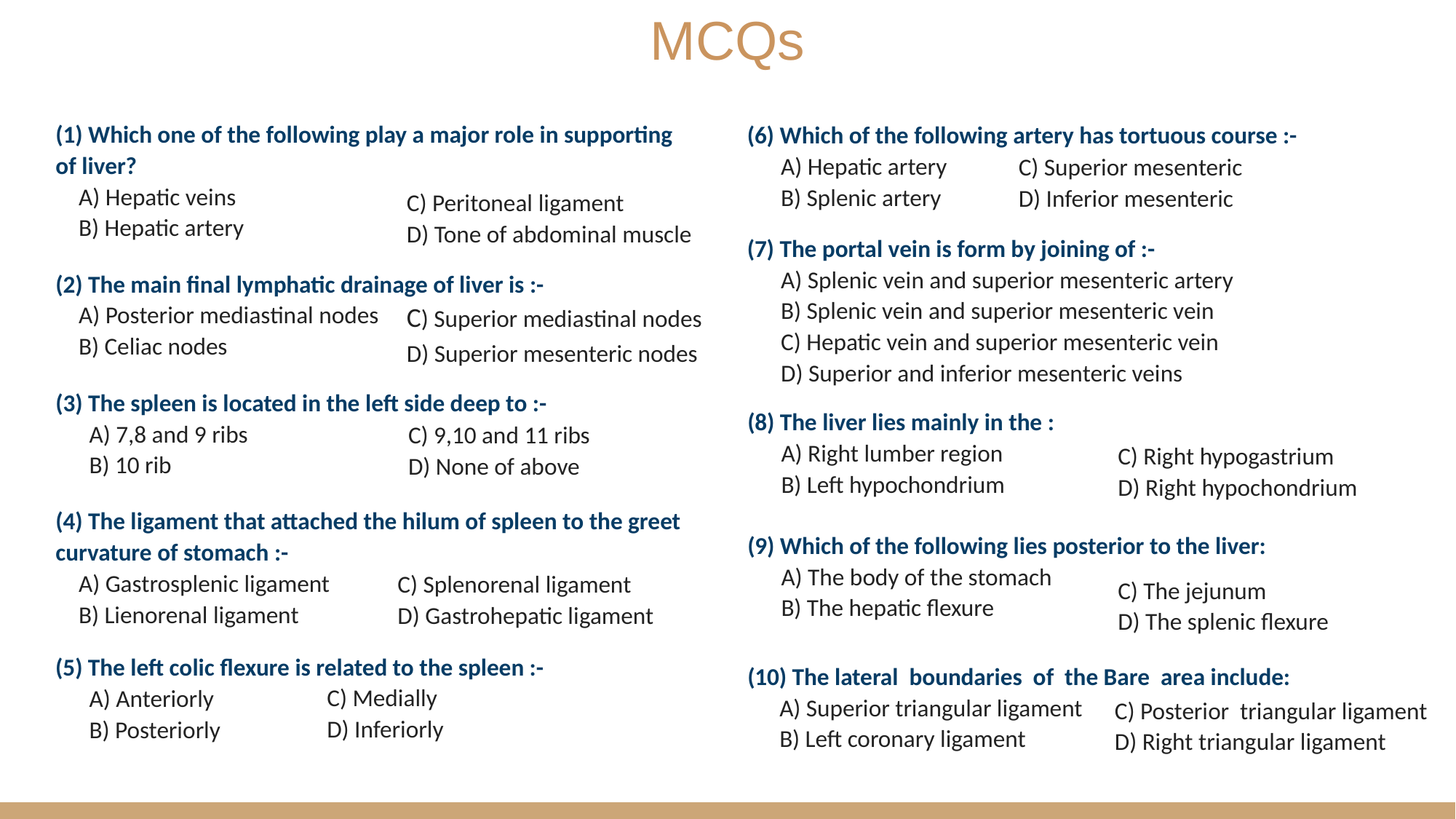

(1) Which one of the following play a major role in supporting of liver?
A) Hepatic veins
B) Hepatic artery
(6) Which of the following artery has tortuous course :-
A) Hepatic artery
B) Splenic artery
C) Superior mesenteric
D) Inferior mesenteric
C) Peritoneal ligament
D) Tone of abdominal muscle
(7) The portal vein is form by joining of :-
A) Splenic vein and superior mesenteric artery
B) Splenic vein and superior mesenteric vein
C) Hepatic vein and superior mesenteric vein
D) Superior and inferior mesenteric veins
(2) The main final lymphatic drainage of liver is :-
A) Posterior mediastinal nodes
B) Celiac nodes
C) Superior mediastinal nodes
D) Superior mesenteric nodes
(3) The spleen is located in the left side deep to :-
A) 7,8 and 9 ribs
B) 10 rib
(8) The liver lies mainly in the :
A) Right lumber region
B) Left hypochondrium
C) 9,10 and 11 ribs
D) None of above
C) Right hypogastrium
D) Right hypochondrium
(4) The ligament that attached the hilum of spleen to the greet curvature of stomach :-
A) Gastrosplenic ligament
B) Lienorenal ligament
(9) Which of the following lies posterior to the liver:
A) The body of the stomach
B) The hepatic flexure
C) Splenorenal ligament
D) Gastrohepatic ligament
C) The jejunum
D) The splenic flexure
(5) The left colic flexure is related to the spleen :-
A) Anteriorly
B) Posteriorly
(10) The lateral  boundaries  of  the Bare  area include:
A) Superior triangular ligament
B) Left coronary ligament
C) Medially
D) Inferiorly
C) Posterior  triangular ligament
D) Right triangular ligament